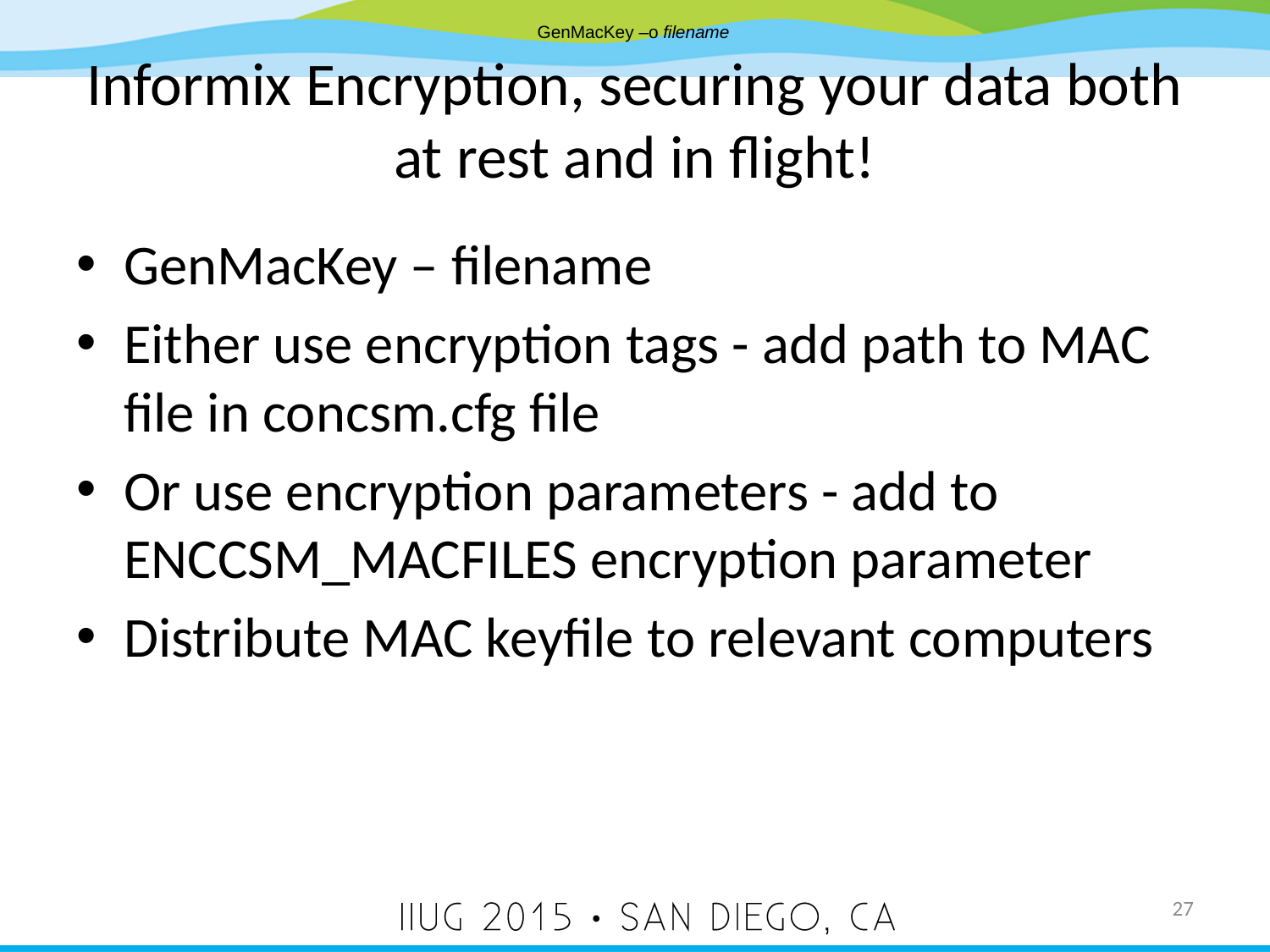

GenMacKey –o filename
# Informix Encryption, securing your data both at rest and in flight!
GenMacKey – filename
Either use encryption tags - add path to MAC file in concsm.cfg file
Or use encryption parameters - add to ENCCSM_MACFILES encryption parameter
Distribute MAC keyfile to relevant computers
27